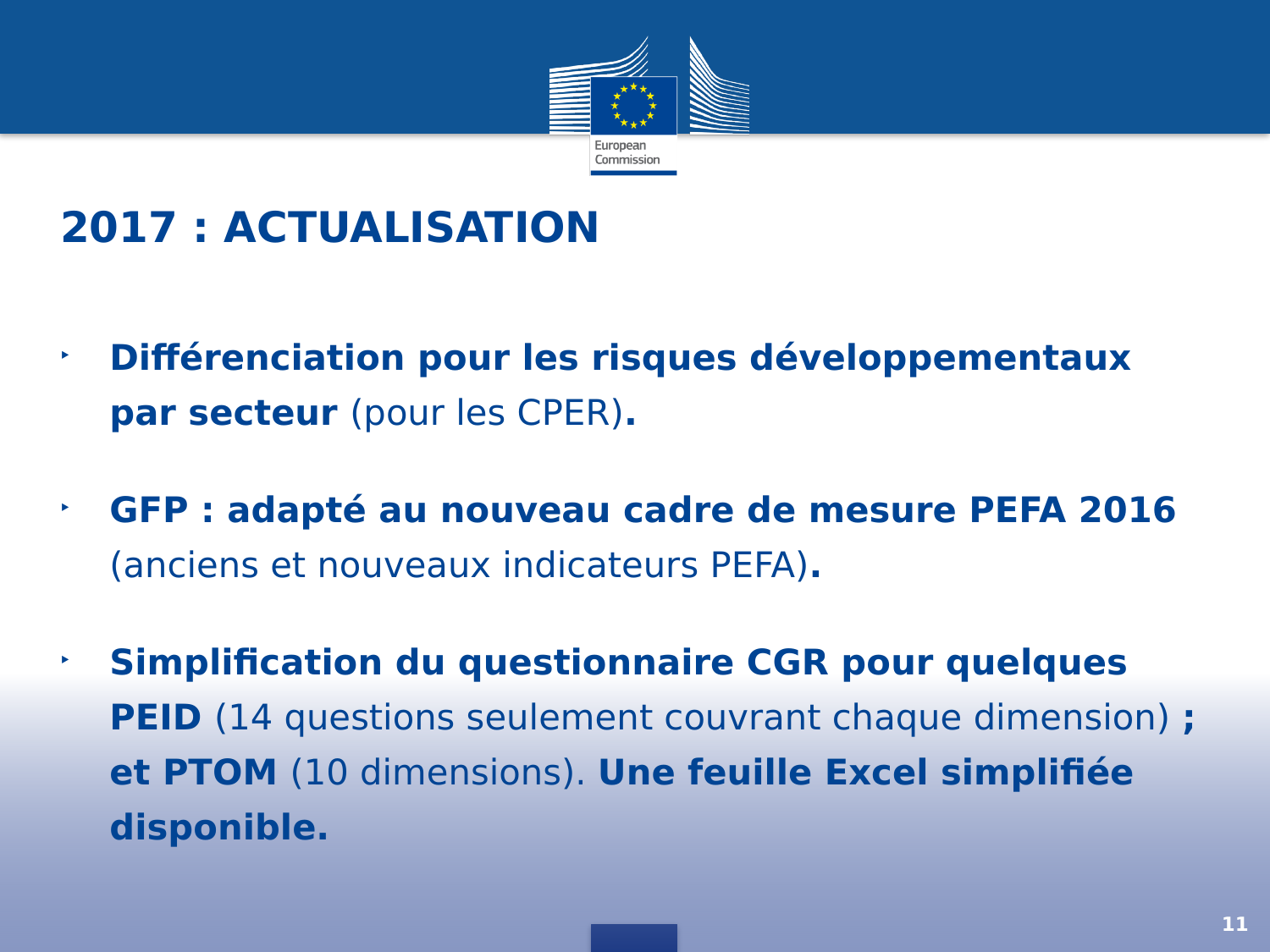

# 2017 : actualisation
Différenciation pour les risques développementaux par secteur (pour les CPER).
GFP : adapté au nouveau cadre de mesure PEFA 2016 (anciens et nouveaux indicateurs PEFA).
Simplification du questionnaire CGR pour quelques PEID (14 questions seulement couvrant chaque dimension) ; et PTOM (10 dimensions). Une feuille Excel simplifiée disponible.

11